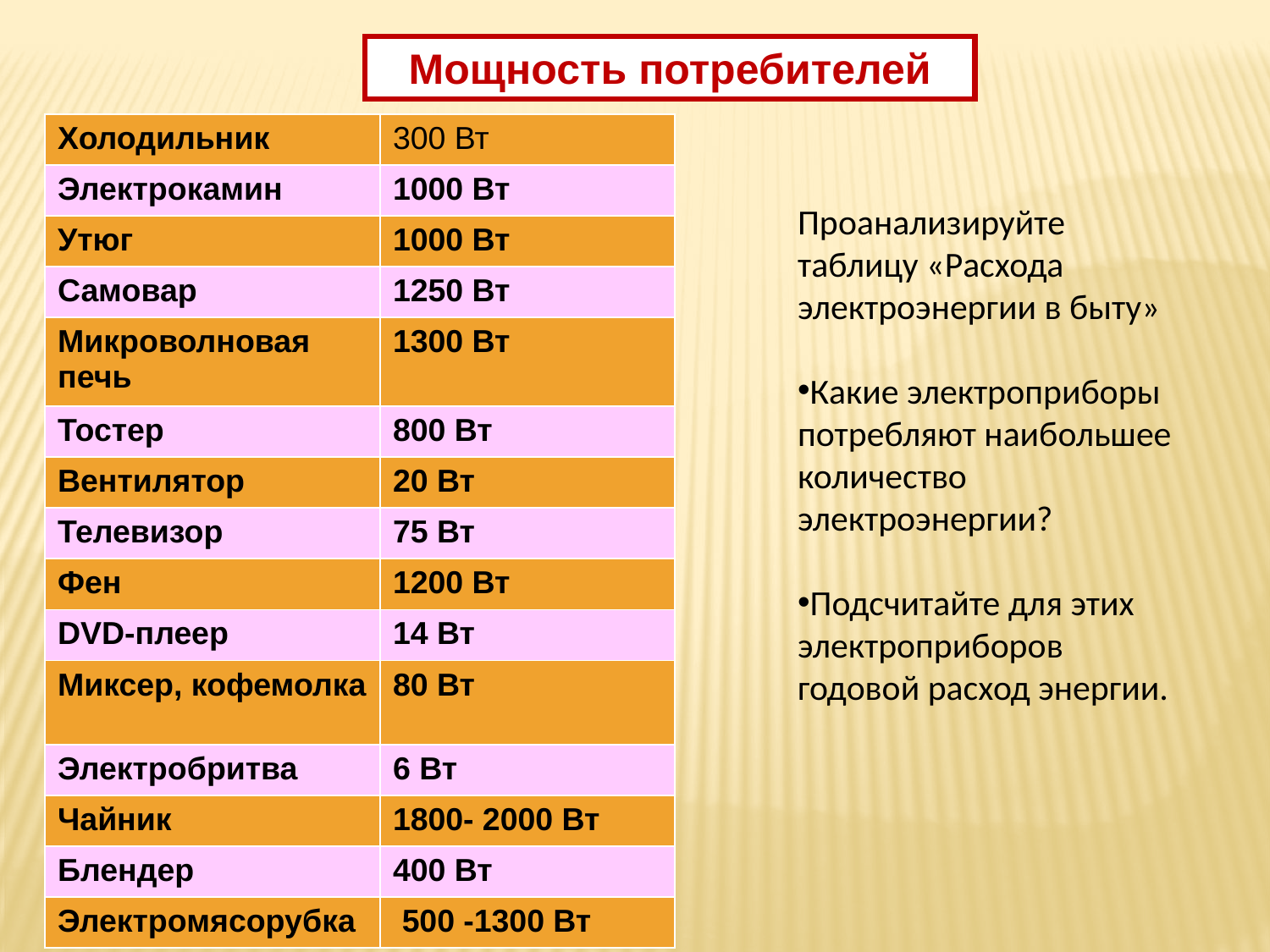

Мощность потребителей
| Холодильник | 300 Вт |
| --- | --- |
| Электрокамин | 1000 Вт |
| Утюг | 1000 Вт |
| Самовар | 1250 Вт |
| Микроволновая печь | 1300 Вт |
| Тостер | 800 Вт |
| Вентилятор | 20 Вт |
| Телевизор | 75 Вт |
| Фен | 1200 Вт |
| DVD-плеер | 14 Вт |
| Миксер, кофемолка | 80 Вт |
| Электробритва | 6 Вт |
| Чайник | 1800- 2000 Вт |
| Блендер | 400 Вт |
| Электромясорубка | 500 -1300 Вт |

Проанализируйте таблицу «Расхода электроэнергии в быту»

Какие электроприборы потребляют наибольшее количество электроэнергии?

Подсчитайте для этих электроприборов годовой расход энергии.